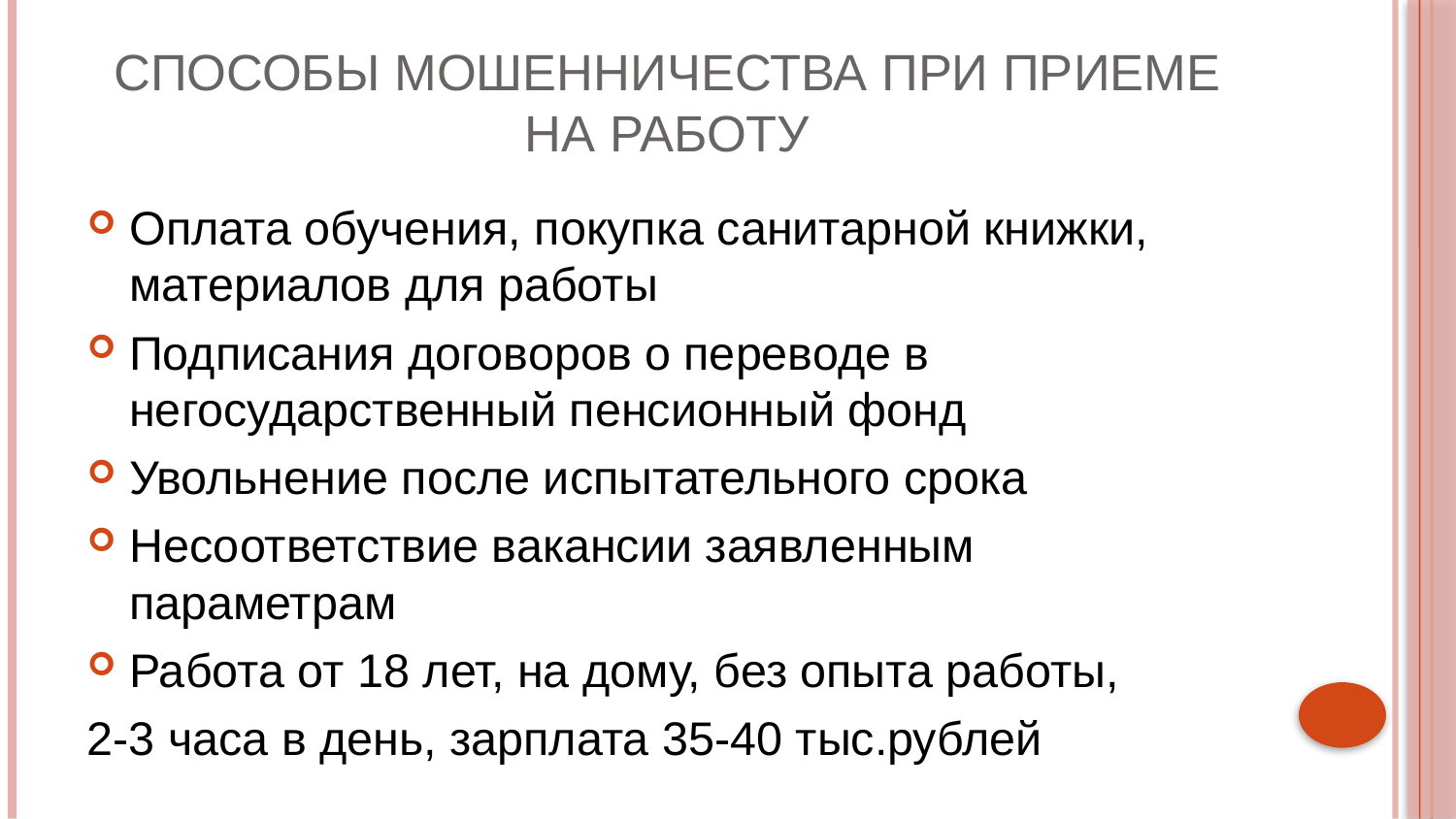

# Способы мошенничества при приеме на работу
Оплата обучения, покупка санитарной книжки, материалов для работы
Подписания договоров о переводе в негосударственный пенсионный фонд
Увольнение после испытательного срока
Несоответствие вакансии заявленным параметрам
Работа от 18 лет, на дому, без опыта работы,
2-3 часа в день, зарплата 35-40 тыс.рублей